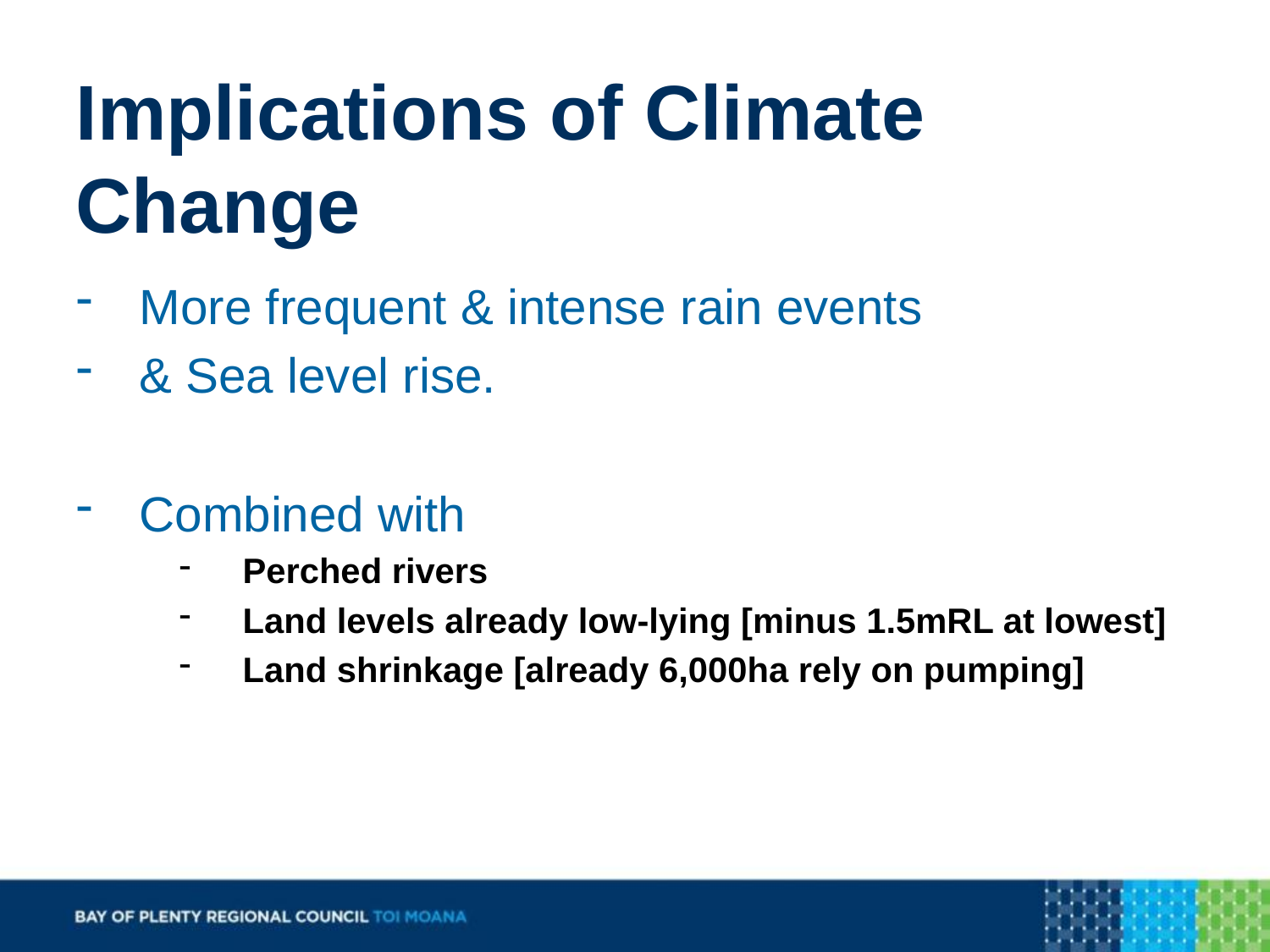

# Implications of Climate Change
More frequent & intense rain events
& Sea level rise.

Combined with
Perched rivers
Land levels already low-lying [minus 1.5mRL at lowest]
Land shrinkage [already 6,000ha rely on pumping]